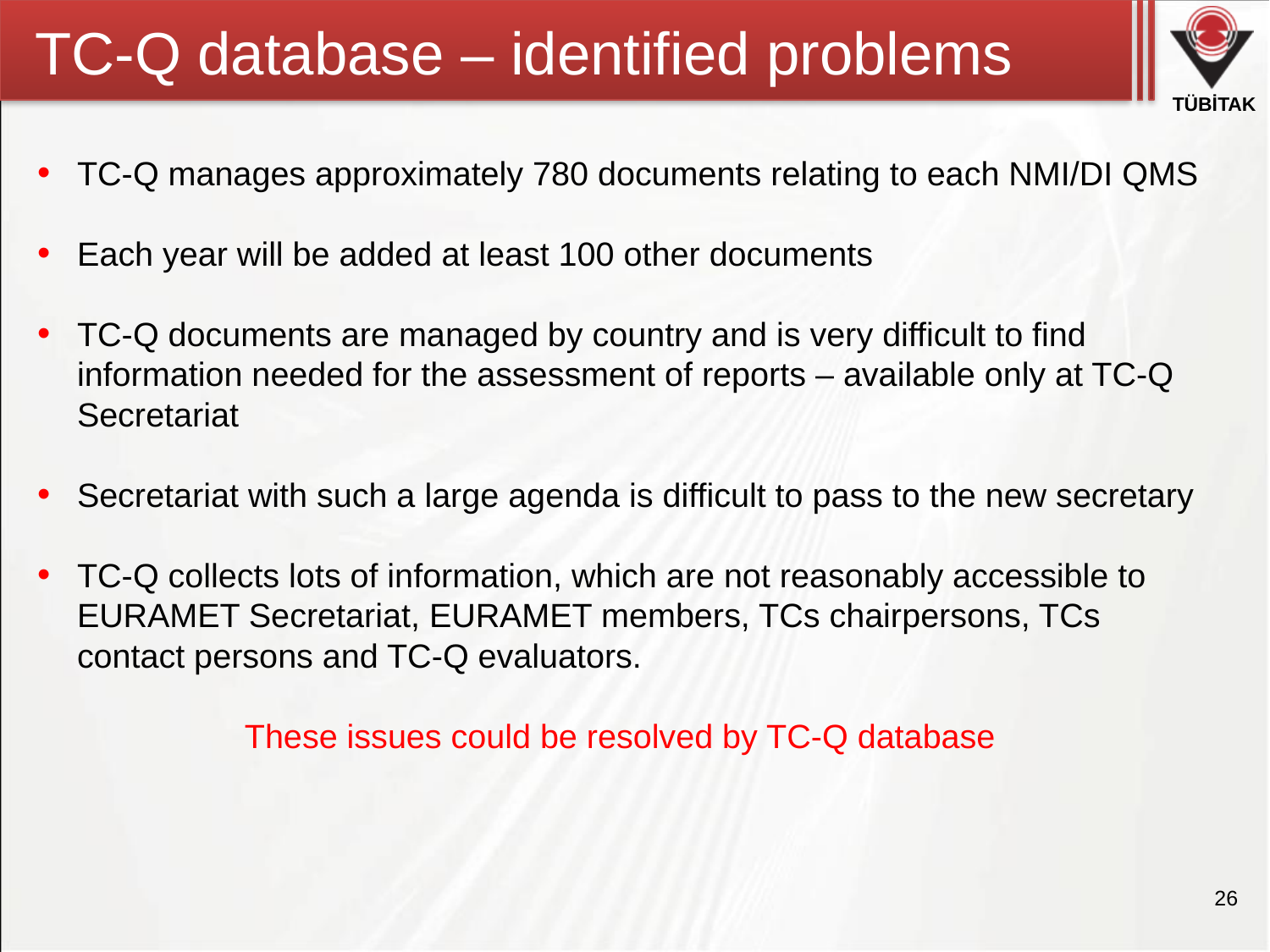

TC-Q database – identified problems
TC-Q manages approximately 780 documents relating to each NMI/DI QMS

Each year will be added at least 100 other documents

TC-Q documents are managed by country and is very difficult to find information needed for the assessment of reports – available only at TC-Q Secretariat

Secretariat with such a large agenda is difficult to pass to the new secretary

TC-Q collects lots of information, which are not reasonably accessible to EURAMET Secretariat, EURAMET members, TCs chairpersons, TCs contact persons and TC-Q evaluators.

These issues could be resolved by TC-Q database

26